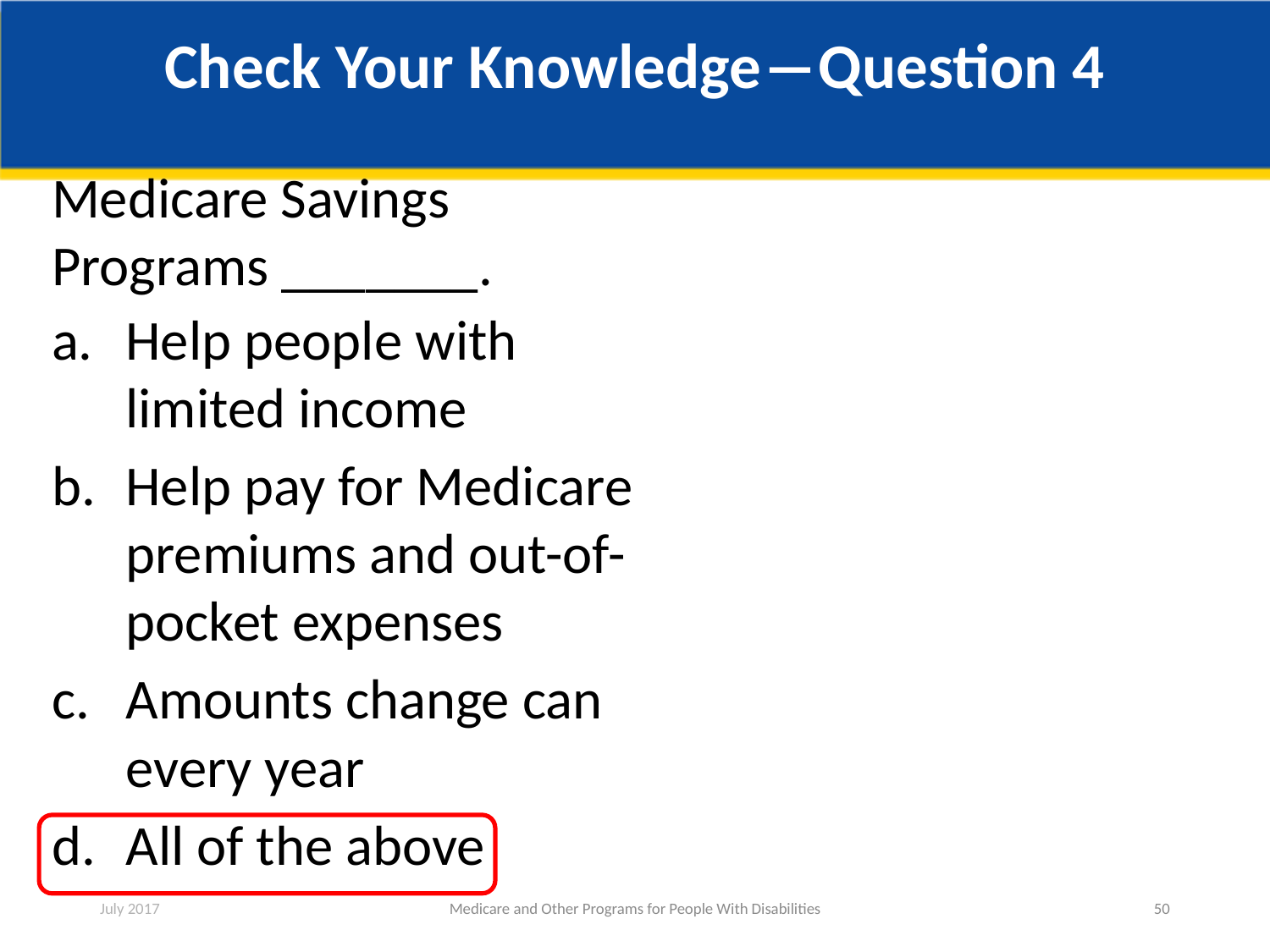

# Check Your Knowledge―Question 4
Medicare Savings Programs _______.
Help people with limited income
Help pay for Medicare premiums and out-of-pocket expenses
Amounts change can every year
All of the above

July 2017
Medicare and Other Programs for People With Disabilities
50